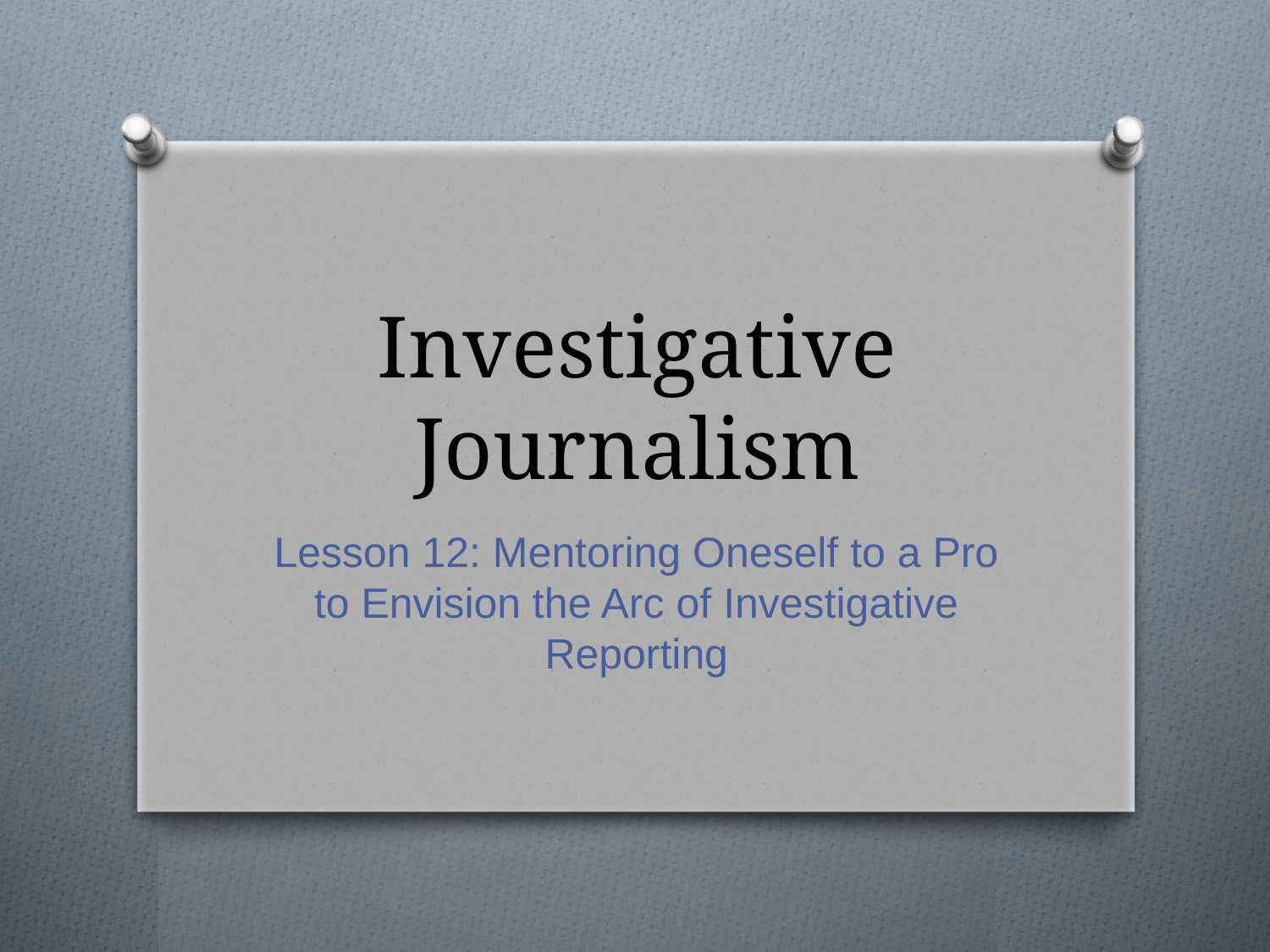

# Investigative Journalism
Lesson 12: Mentoring Oneself to a Pro to Envision the Arc of Investigative Reporting